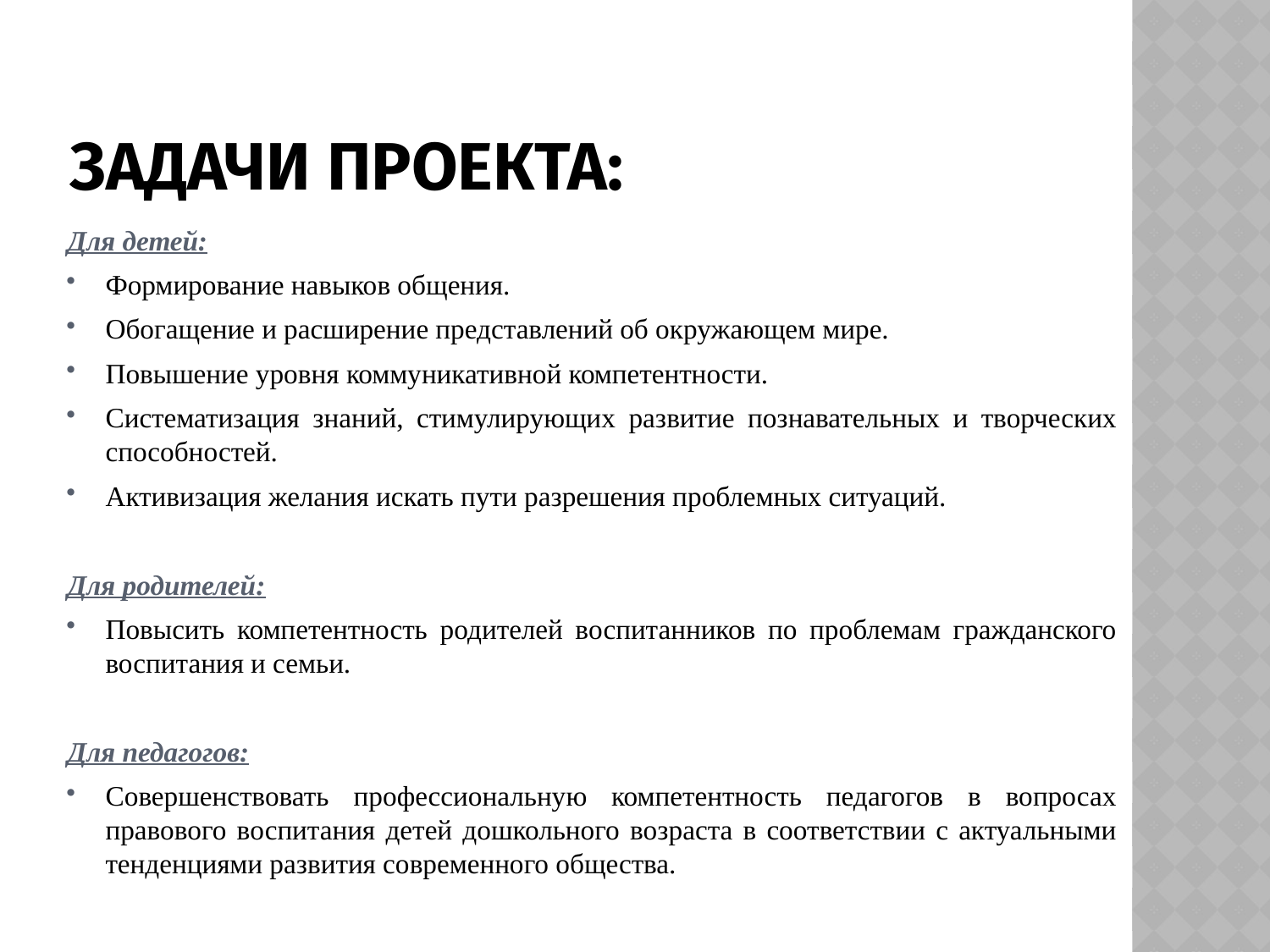

# Задачи проекта:
Для детей:
Формирование навыков общения.
Обогащение и расширение представлений об окружающем мире.
Повышение уровня коммуникативной компетентности.
Систематизация знаний, стимулирующих развитие познавательных и творческих способностей.
Активизация желания искать пути разрешения проблемных ситуаций.

Для родителей:
Повысить компетентность родителей воспитанников по проблемам гражданского воспитания и семьи.

Для педагогов:
Совершенствовать профессиональную компетентность педагогов в вопросах правового воспитания детей дошкольного возраста в соответствии с актуальными тенденциями развития современного общества.